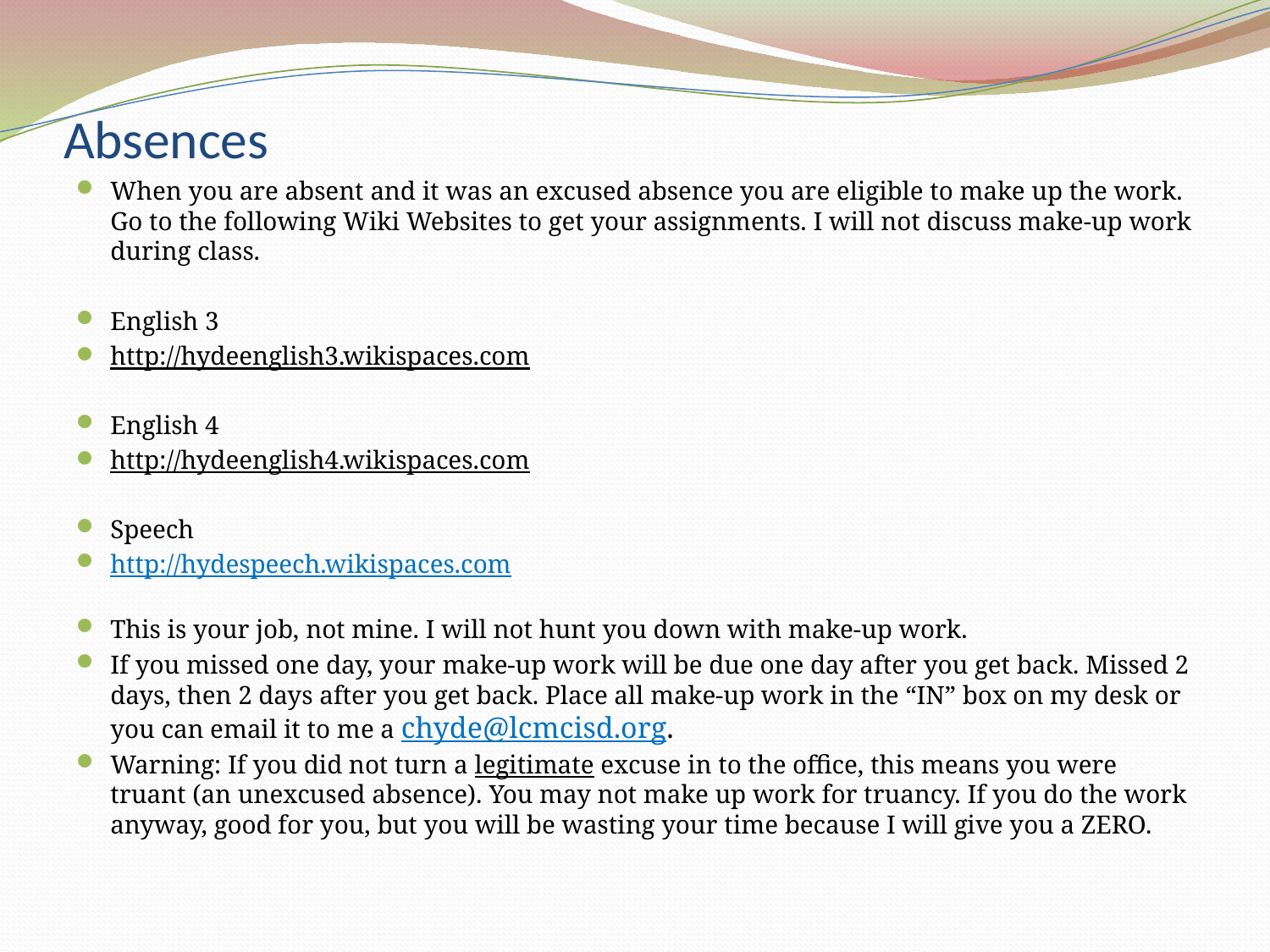

# Absences
When you are absent and it was an excused absence you are eligible to make up the work. Go to the following Wiki Websites to get your assignments. I will not discuss make-up work during class.

English 3
http://hydeenglish3.wikispaces.com
English 4
http://hydeenglish4.wikispaces.com
Speech
http://hydespeech.wikispaces.com
This is your job, not mine. I will not hunt you down with make-up work.
If you missed one day, your make-up work will be due one day after you get back. Missed 2 days, then 2 days after you get back. Place all make-up work in the “IN” box on my desk or you can email it to me a chyde@lcmcisd.org.
Warning: If you did not turn a legitimate excuse in to the office, this means you were truant (an unexcused absence). You may not make up work for truancy. If you do the work anyway, good for you, but you will be wasting your time because I will give you a ZERO.